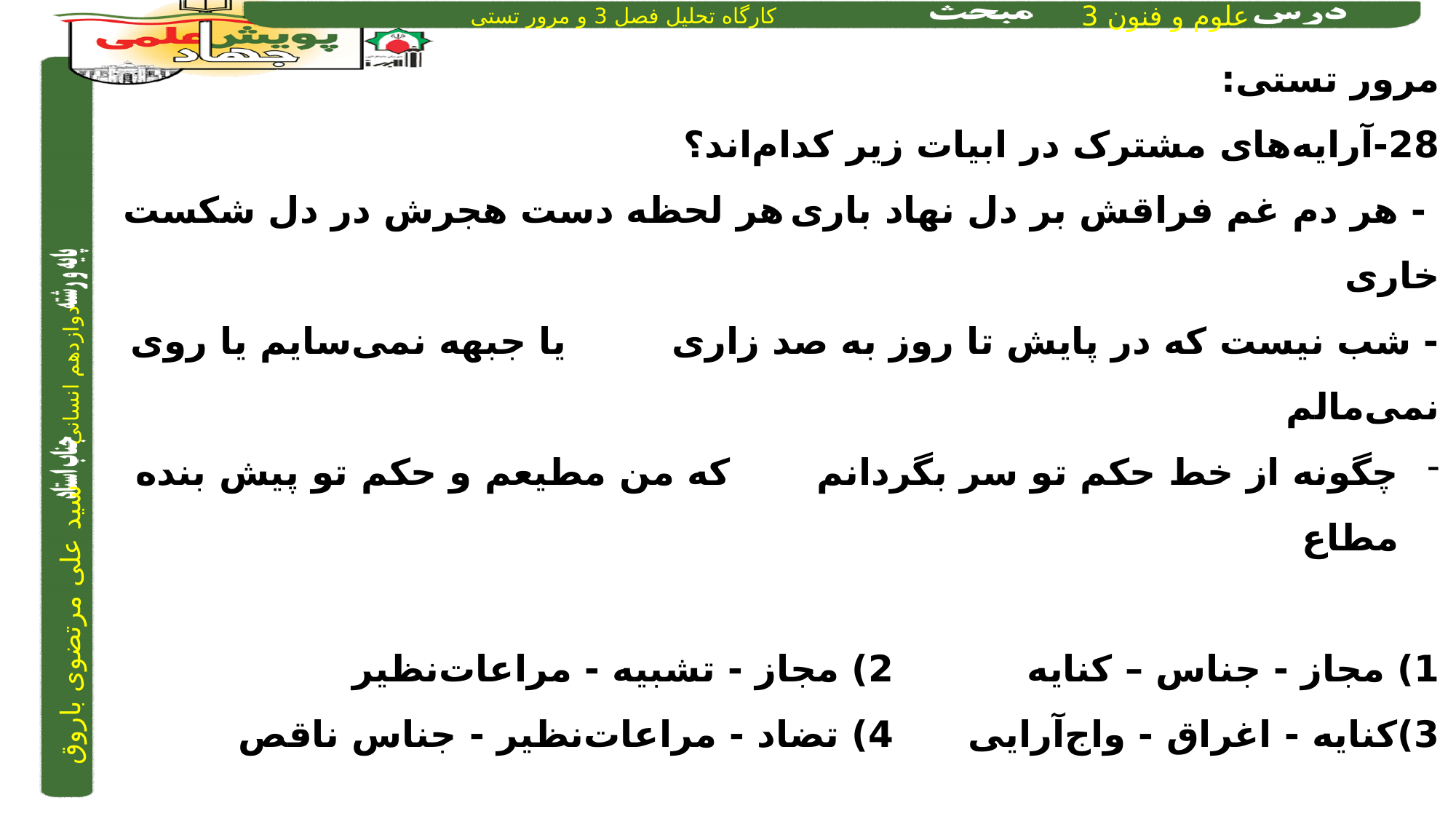

مرور تستی:
28-آرایه‌های مشترک در ابیات زیر کدام‌اند؟
 - هر دم غم فراقش بر دل نهاد باری		هر لحظه دست هجرش در دل شکست خاری
- شب نیست که در پایش تا روز به صد زاری		یا جبهه نمی‌سایم یا روی نمی‌مالم
چگونه از خط حکم تو سر بگردانم		 که من مطیعم و حکم تو پیش بنده مطاع

1) مجاز - جناس – کنایه			2) مجاز - تشبیه - مراعات‌نظیر
3)کنایه - اغراق - واج‌آرایی		4) تضاد - مراعات‌نظیر - جناس ناقص

1